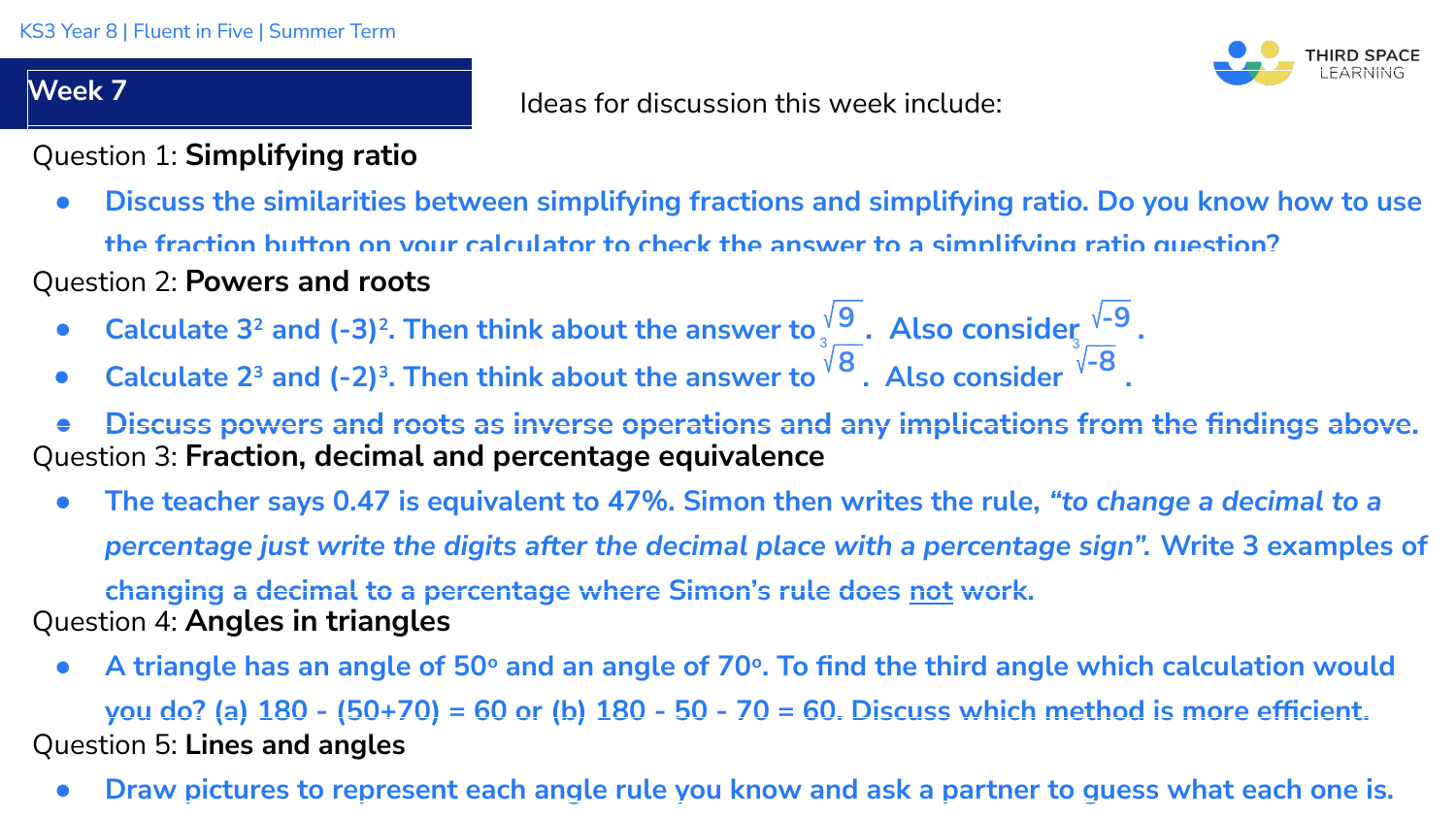

Week 7
| Ideas for discussion this week include: |
| --- |
| Question 1: Simplifying ratio Discuss the similarities between simplifying fractions and simplifying ratio. Do you know how to use the fraction button on your calculator to check the answer to a simplifying ratio question? |
| Question 2: Powers and roots Calculate 32 and (-3)2. Then think about the answer to . Also consider . Calculate 23 and (-2)3. Then think about the answer to . Also consider . Discuss powers and roots as inverse operations and any implications from the findings above. |
| Question 3: Fraction, decimal and percentage equivalence The teacher says 0.47 is equivalent to 47%. Simon then writes the rule, “to change a decimal to a percentage just write the digits after the decimal place with a percentage sign”. Write 3 examples of changing a decimal to a percentage where Simon’s rule does not work. |
| Question 4: Angles in triangles A triangle has an angle of 50o and an angle of 70o. To find the third angle which calculation would you do? (a) 180 - (50+70) = 60 or (b) 180 - 50 - 70 = 60. Discuss which method is more efficient. |
| Question 5: Lines and angles Draw pictures to represent each angle rule you know and ask a partner to guess what each one is. |
9

-9

3
8

3
-8